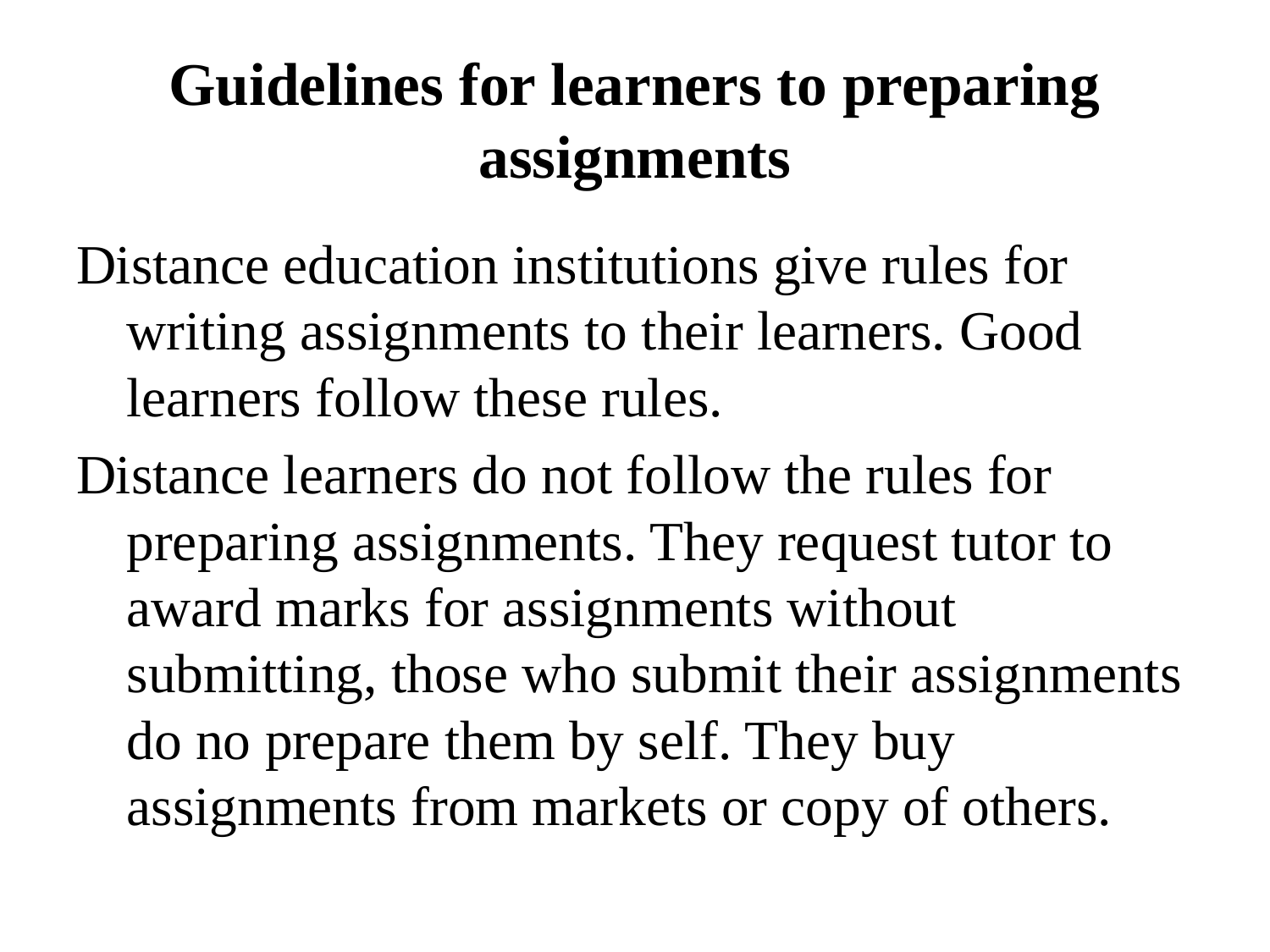

# Guidelines for learners to preparing assignments
Distance education institutions give rules for writing assignments to their learners. Good learners follow these rules.
Distance learners do not follow the rules for preparing assignments. They request tutor to award marks for assignments without submitting, those who submit their assignments do no prepare them by self. They buy assignments from markets or copy of others.